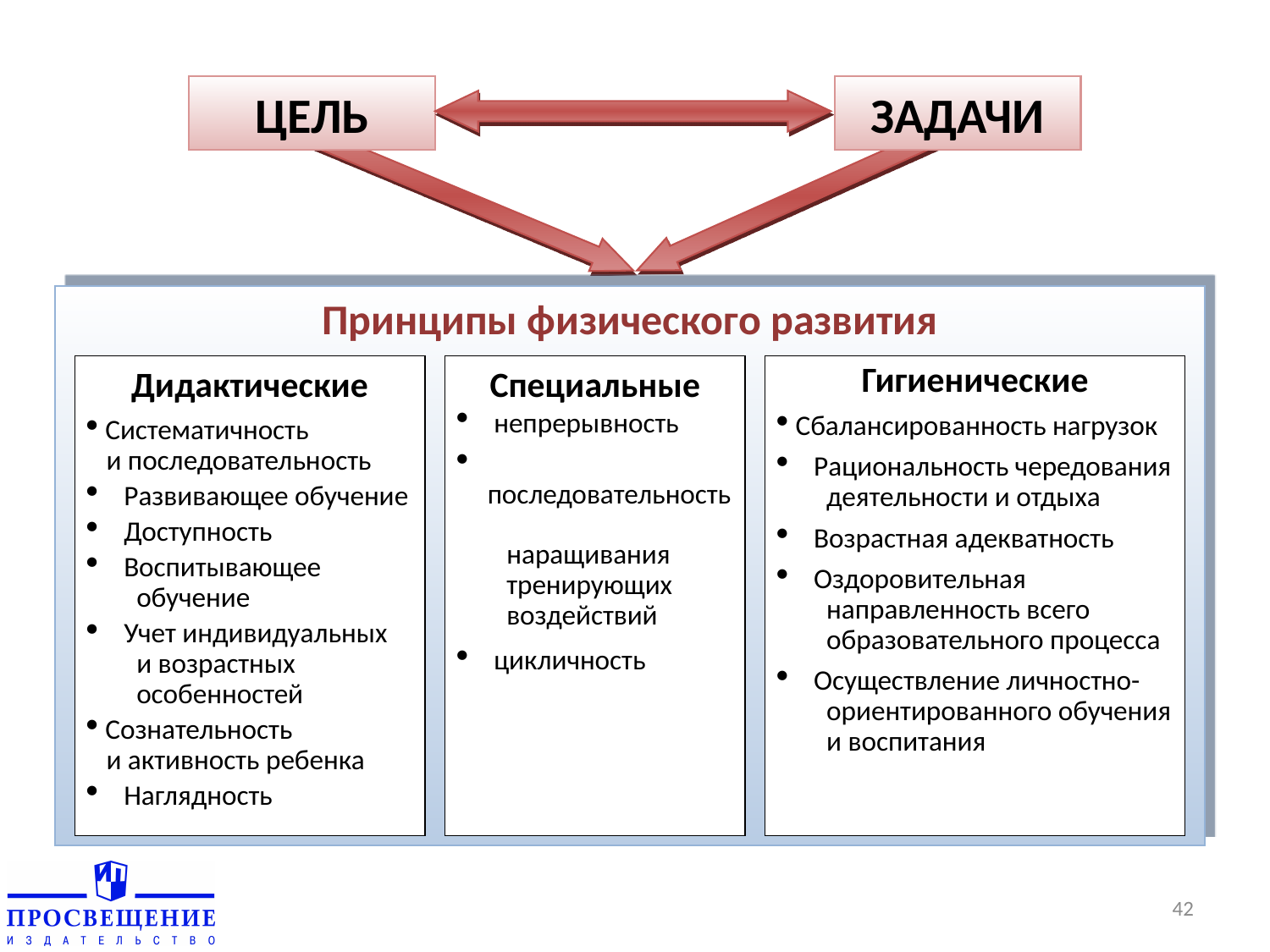

ЦЕЛЬ
ЗАДАЧИ

Принципы физического развития
Дидактические
 Систематичность
   и последовательность
 Развивающее обучение
 Доступность
 Воспитывающее
   обучение
 Учет индивидуальных
   и возрастных
   особенностей
 Сознательность
   и активность ребенка
 Наглядность
Специальные
 непрерывность
 последовательность
   наращивания
   тренирующих
   воздействий
 цикличность
Гигиенические
 Сбалансированность нагрузок
 Рациональность чередования
   деятельности и отдыха
 Возрастная адекватность
 Оздоровительная
   направленность всего
   образовательного процесса
 Осуществление личностно-
   ориентированного обучения
   и воспитания
42